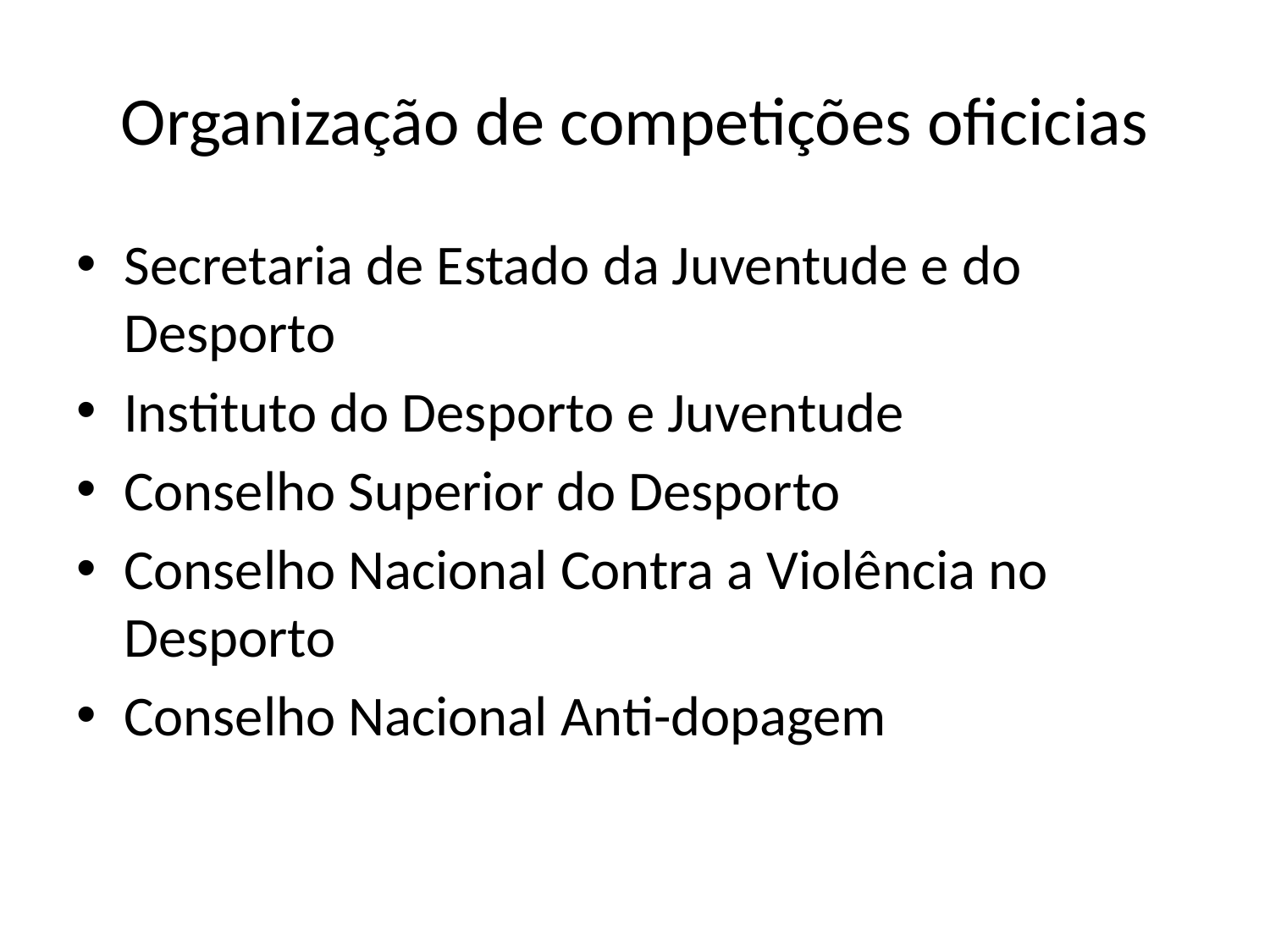

# Organização de competições oficicias
Secretaria de Estado da Juventude e do Desporto
Instituto do Desporto e Juventude
Conselho Superior do Desporto
Conselho Nacional Contra a Violência no Desporto
Conselho Nacional Anti-dopagem